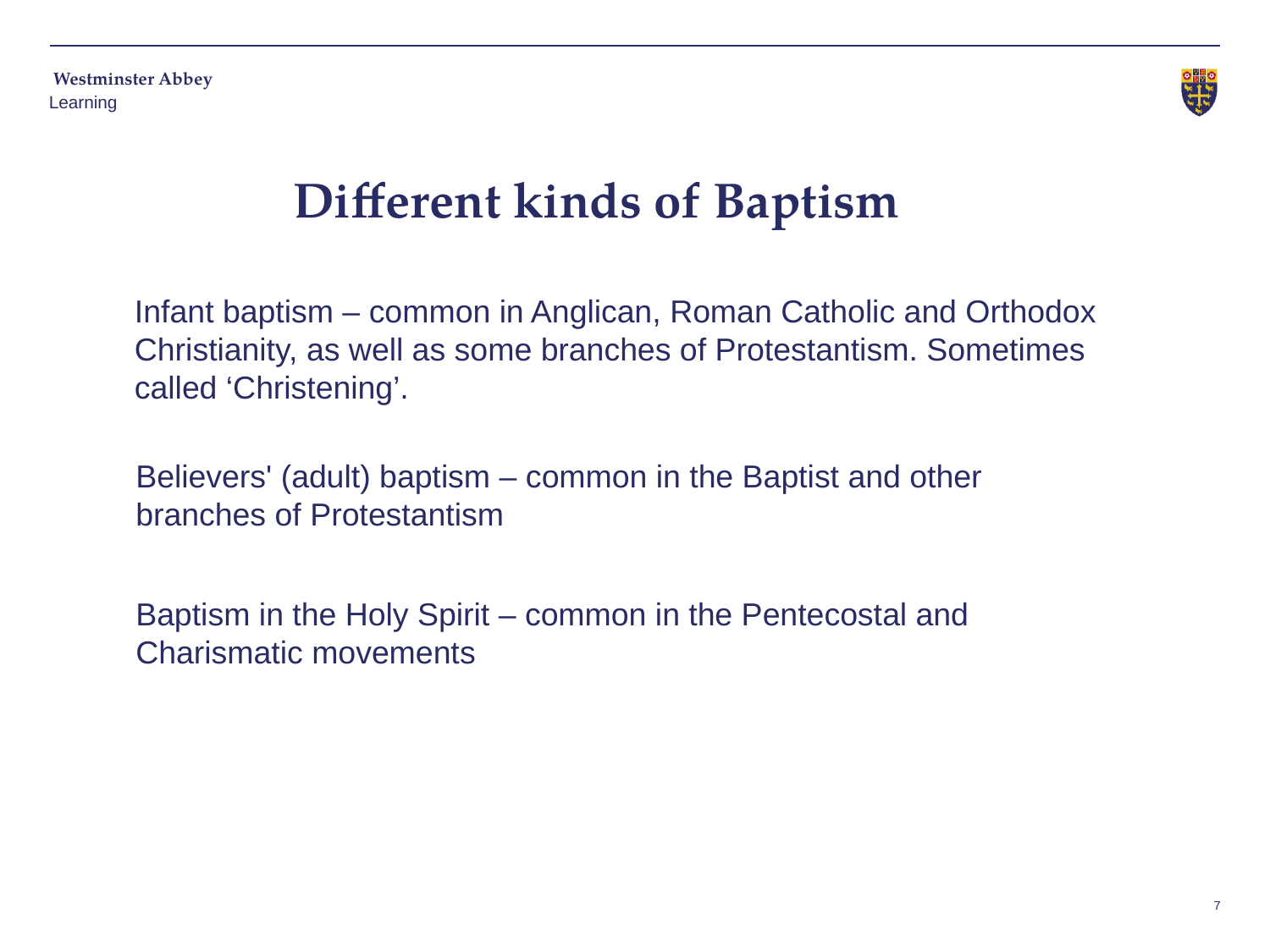

Learning
Different kinds of Baptism
Infant baptism – common in Anglican, Roman Catholic and Orthodox Christianity, as well as some branches of Protestantism. Sometimes called ‘Christening’.
Believers' (adult) baptism – common in the Baptist and other branches of Protestantism
Baptism in the Holy Spirit – common in the Pentecostal and Charismatic movements
7